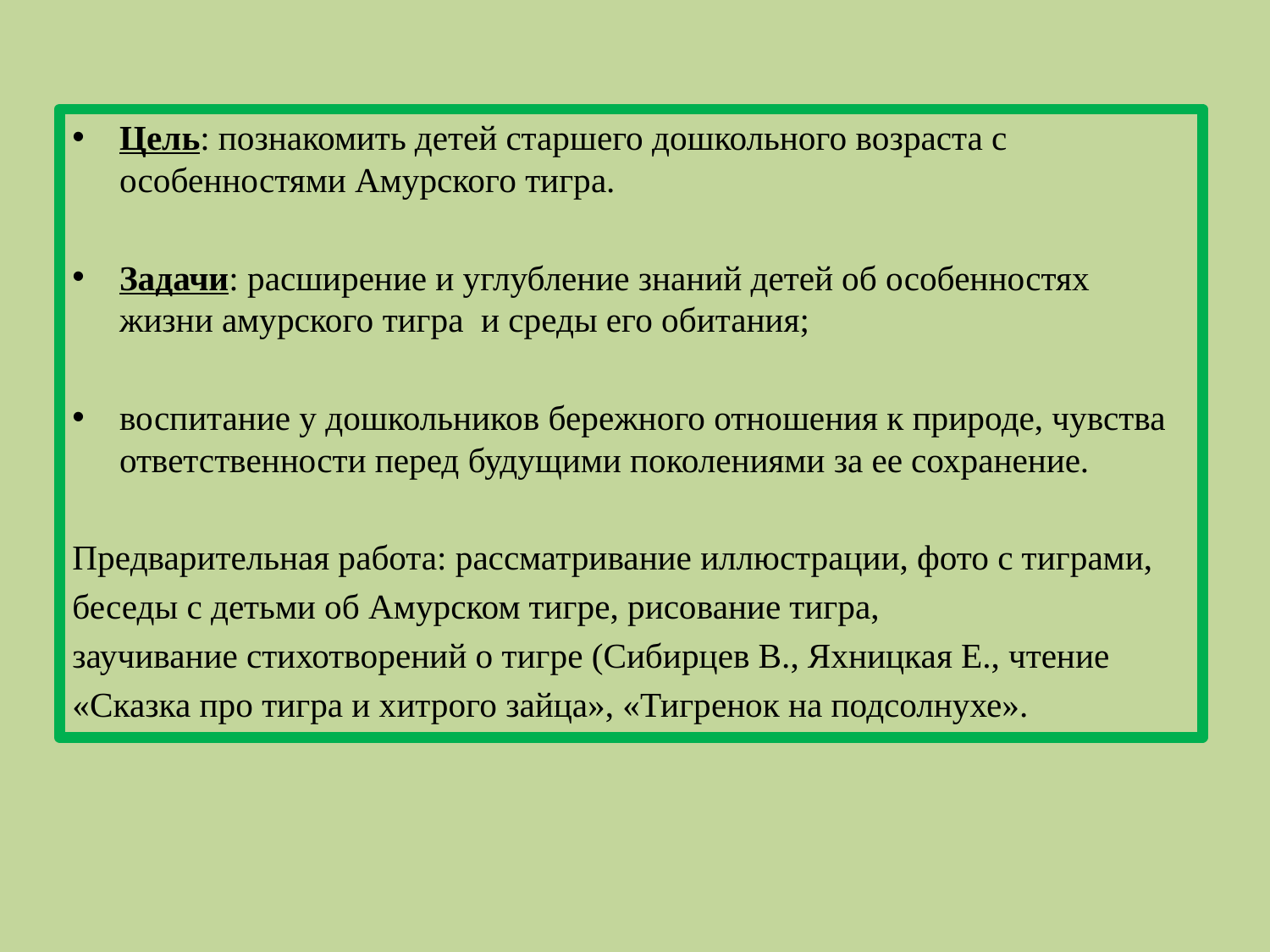

Цель: познакомить детей старшего дошкольного возраста с особенностями Амурского тигра.

Задачи: расширение и углубление знаний детей об особенностях жизни амурского тигра  и среды его обитания;

воспитание у дошкольников бережного отношения к природе, чувства ответственности перед будущими поколениями за ее сохранение.

Предварительная работа: рассматривание иллюстрации, фото с тиграми,
беседы с детьми об Амурском тигре, рисование тигра,
заучивание стихотворений о тигре (Сибирцев В., Яхницкая Е., чтение
«Сказка про тигра и хитрого зайца», «Тигренок на подсолнухе».